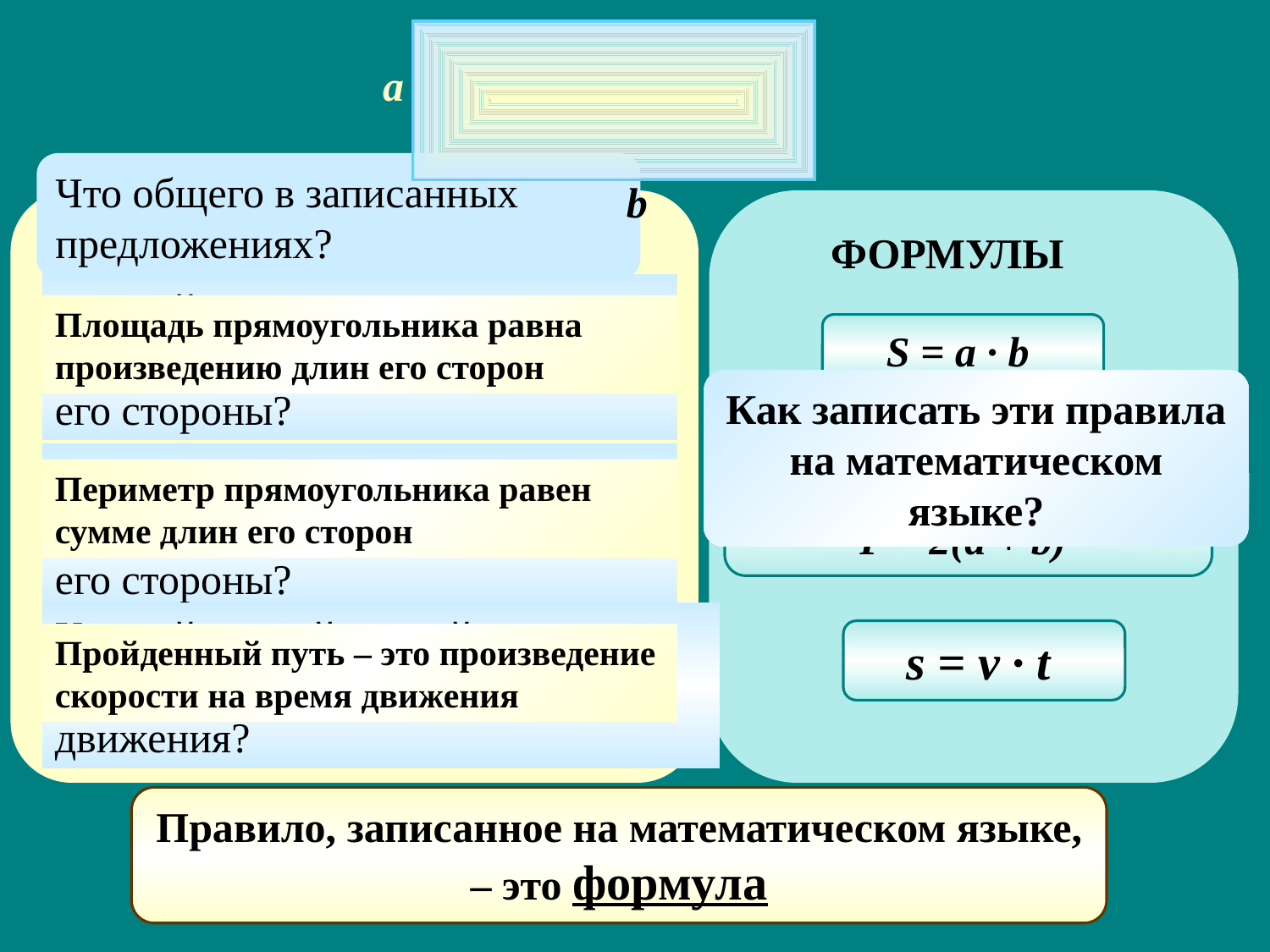

a
b
Что общего в записанных предложениях?

ПРАВИЛА

ФОРМУЛЫ
Как найти площадь прямоугольника, если известны его стороны?
Площадь прямоугольника равна произведению длин его сторон
S = a ∙ b
Как записать эти правила на математическом языке?
Как найти периметр прямоугольника, если известны его стороны?
P = a + a + b + b или
P = 2(a + b)
Периметр прямоугольника равен сумме длин его сторон
Как найти пройденный путь, если известны время и скорость движения?
s = v ∙ t
Пройденный путь – это произведение скорости на время движения
Правило, записанное на математическом языке, – это формула